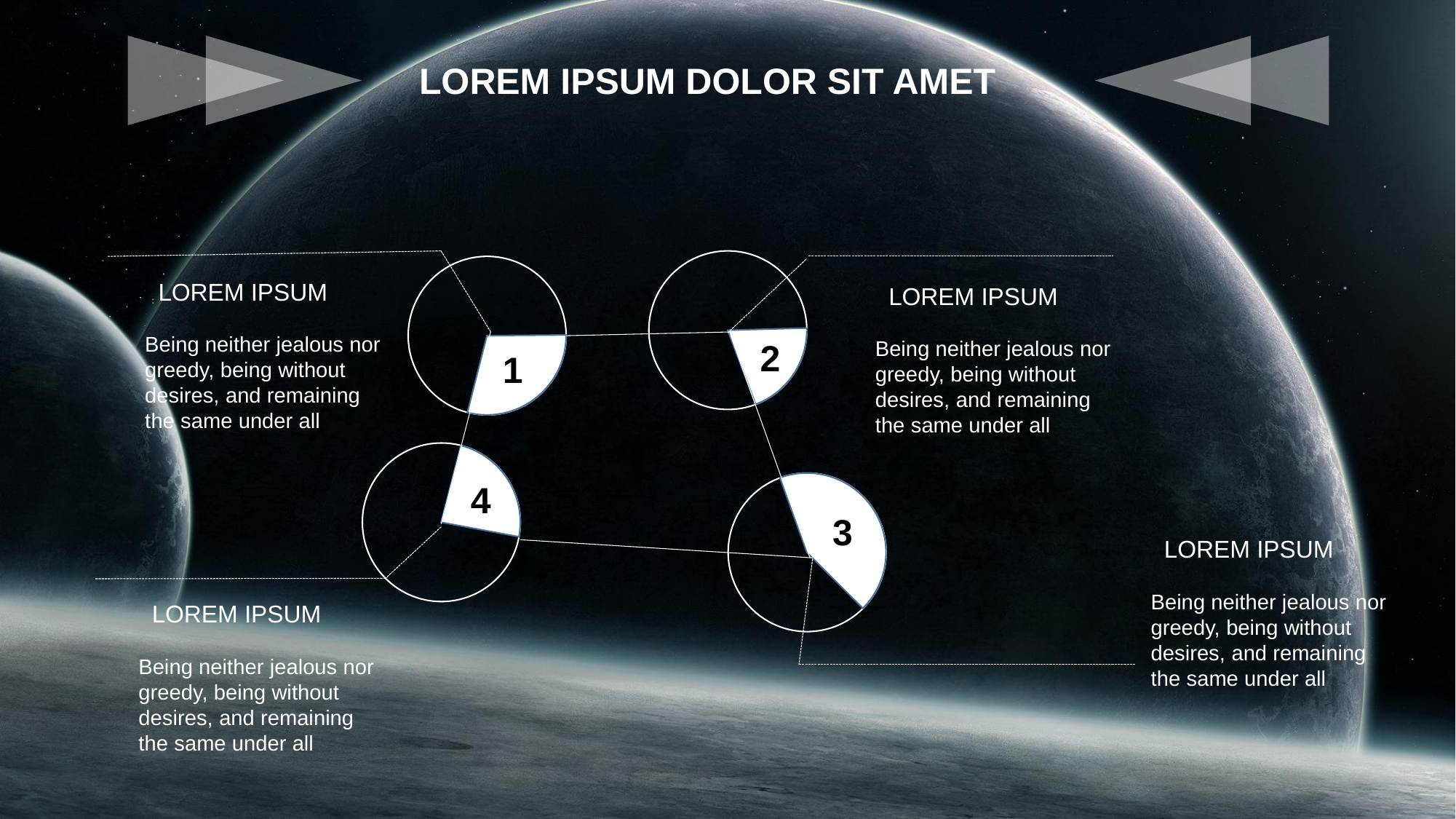

LOREM IPSUM DOLOR SIT AMET

LOREM IPSUM
Being neither jealous nor greedy, being without desires, and remaining the same under all
LOREM IPSUM
Being neither jealous nor greedy, being without desires, and remaining the same under all
2
1

4

3
LOREM IPSUM
Being neither jealous nor greedy, being without desires, and remaining the same under all
LOREM IPSUM
Being neither jealous nor greedy, being without desires, and remaining the same under all